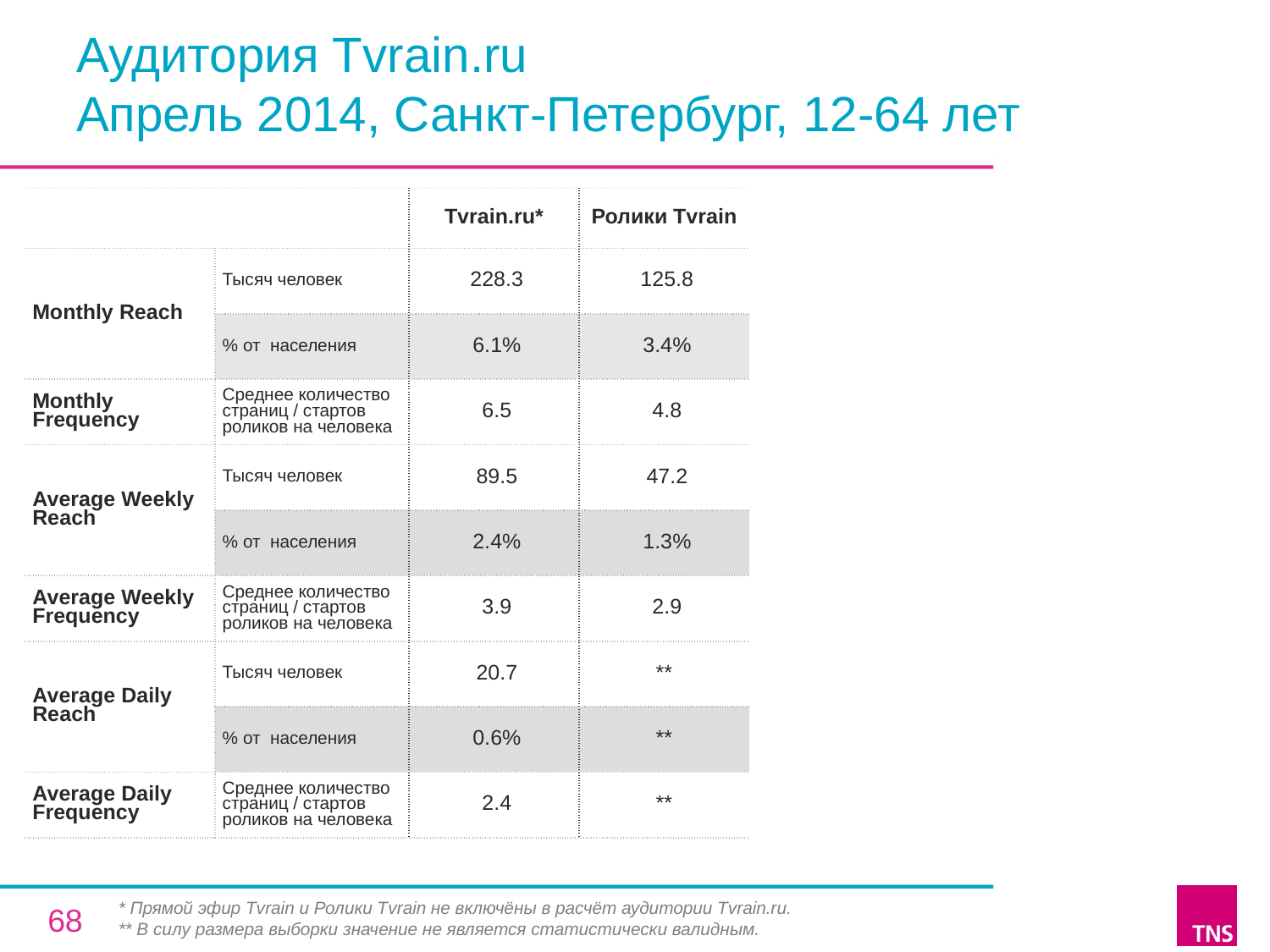

# Аудитория Tvrain.ru Апрель 2014, Санкт-Петербург, 12-64 лет
|  |  | Tvrain.ru\* | Ролики Tvrain |
| --- | --- | --- | --- |
| Monthly Reach | Тысяч человек | 228.3 | 125.8 |
|  | % от населения | 6.1% | 3.4% |
| Monthly Frequency | Среднее количество страниц / стартов роликов на человека | 6.5 | 4.8 |
| Average Weekly Reach | Тысяч человек | 89.5 | 47.2 |
|  | % от населения | 2.4% | 1.3% |
| Average Weekly Frequency | Среднее количество страниц / стартов роликов на человека | 3.9 | 2.9 |
| Average Daily Reach | Тысяч человек | 20.7 | \*\* |
|  | % от населения | 0.6% | \*\* |
| Average Daily Frequency | Среднее количество страниц / стартов роликов на человека | 2.4 | \*\* |
* Прямой эфир Tvrain и Ролики Tvrain не включёны в расчёт аудитории Tvrain.ru.
** В силу размера выборки значение не является статистически валидным.
68